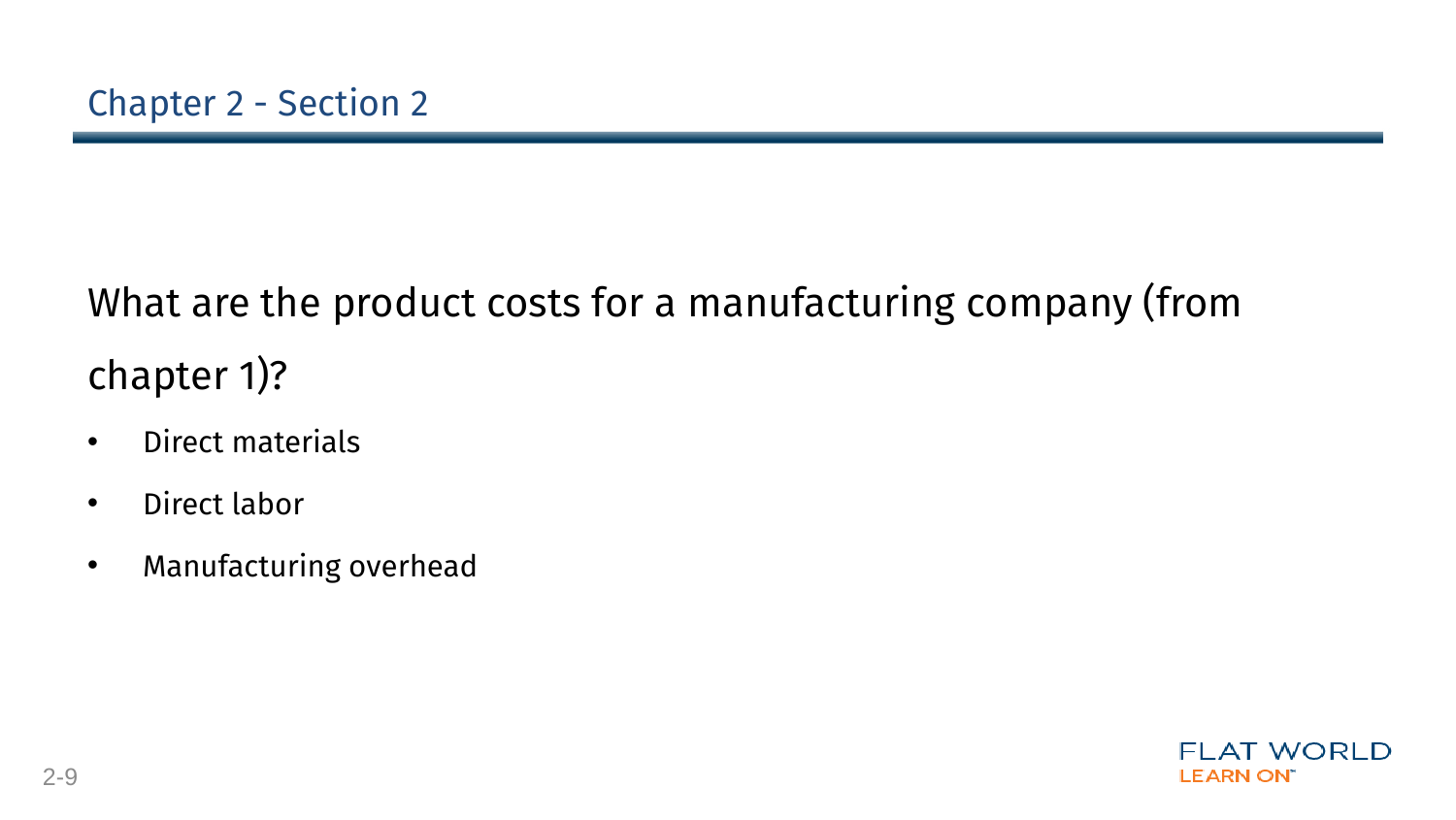

# Chapter 2 - Section 2
What are the product costs for a manufacturing company (from chapter 1)?
Direct materials
Direct labor
Manufacturing overhead